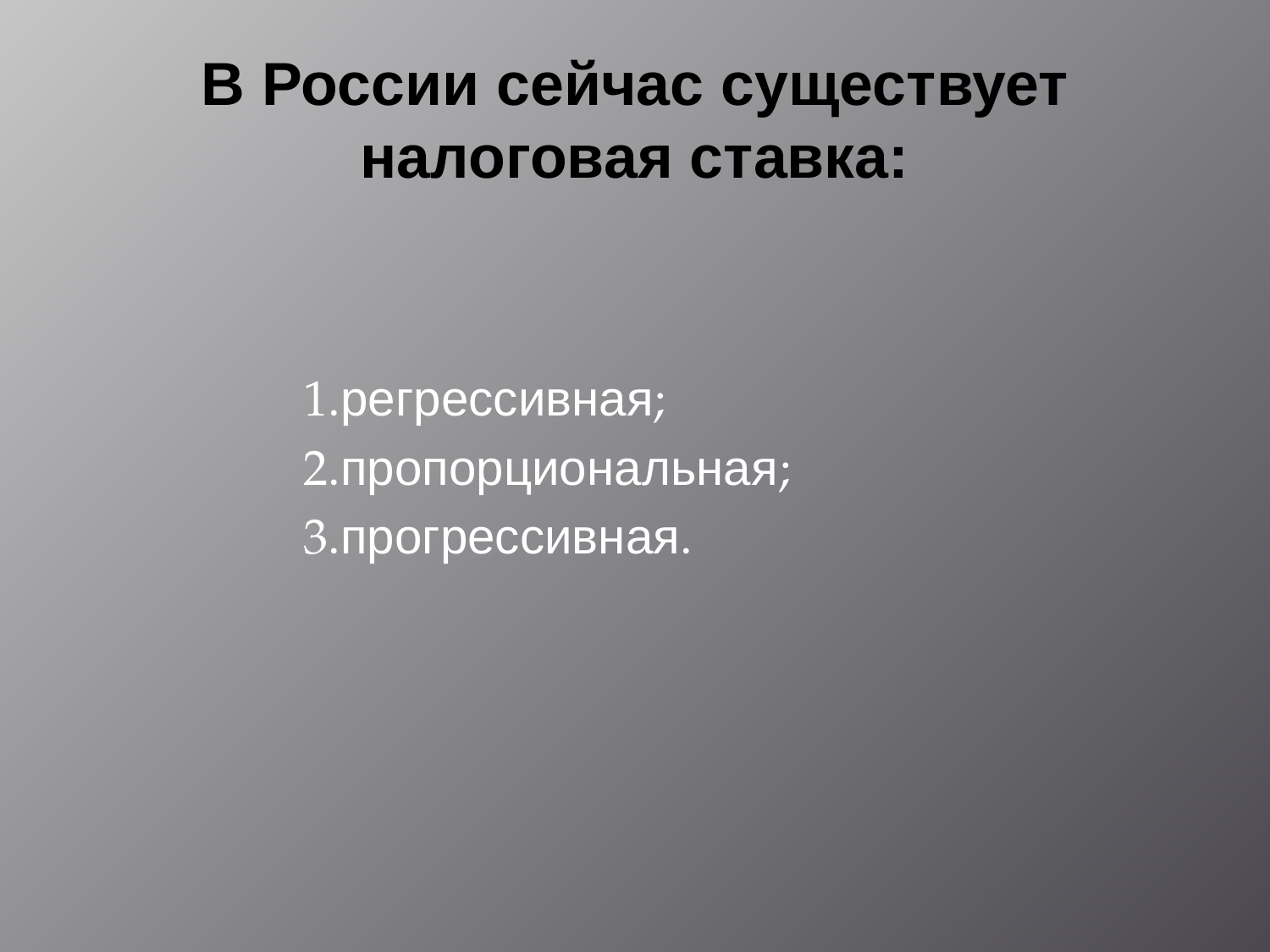

# В России сейчас существует налоговая ставка:

                 1.регрессивная;
                 2.пропорциональная;
                 3.прогрессивная.